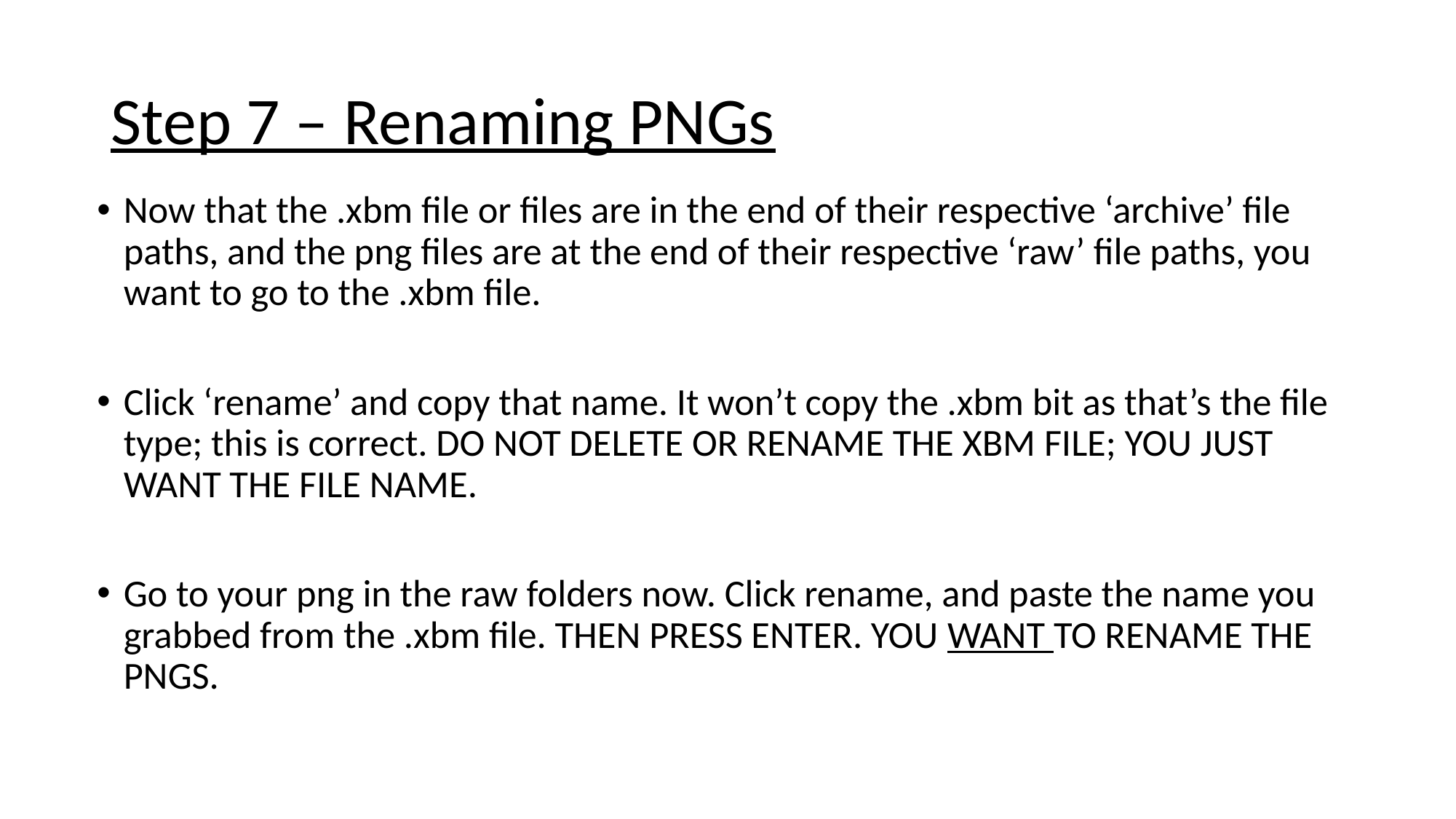

# Step 7 – Renaming PNGs
Now that the .xbm file or files are in the end of their respective ‘archive’ file paths, and the png files are at the end of their respective ‘raw’ file paths, you want to go to the .xbm file.

Click ‘rename’ and copy that name. It won’t copy the .xbm bit as that’s the file type; this is correct. DO NOT DELETE OR RENAME THE XBM FILE; YOU JUST WANT THE FILE NAME.

Go to your png in the raw folders now. Click rename, and paste the name you grabbed from the .xbm file. THEN PRESS ENTER. YOU WANT TO RENAME THE PNGS.